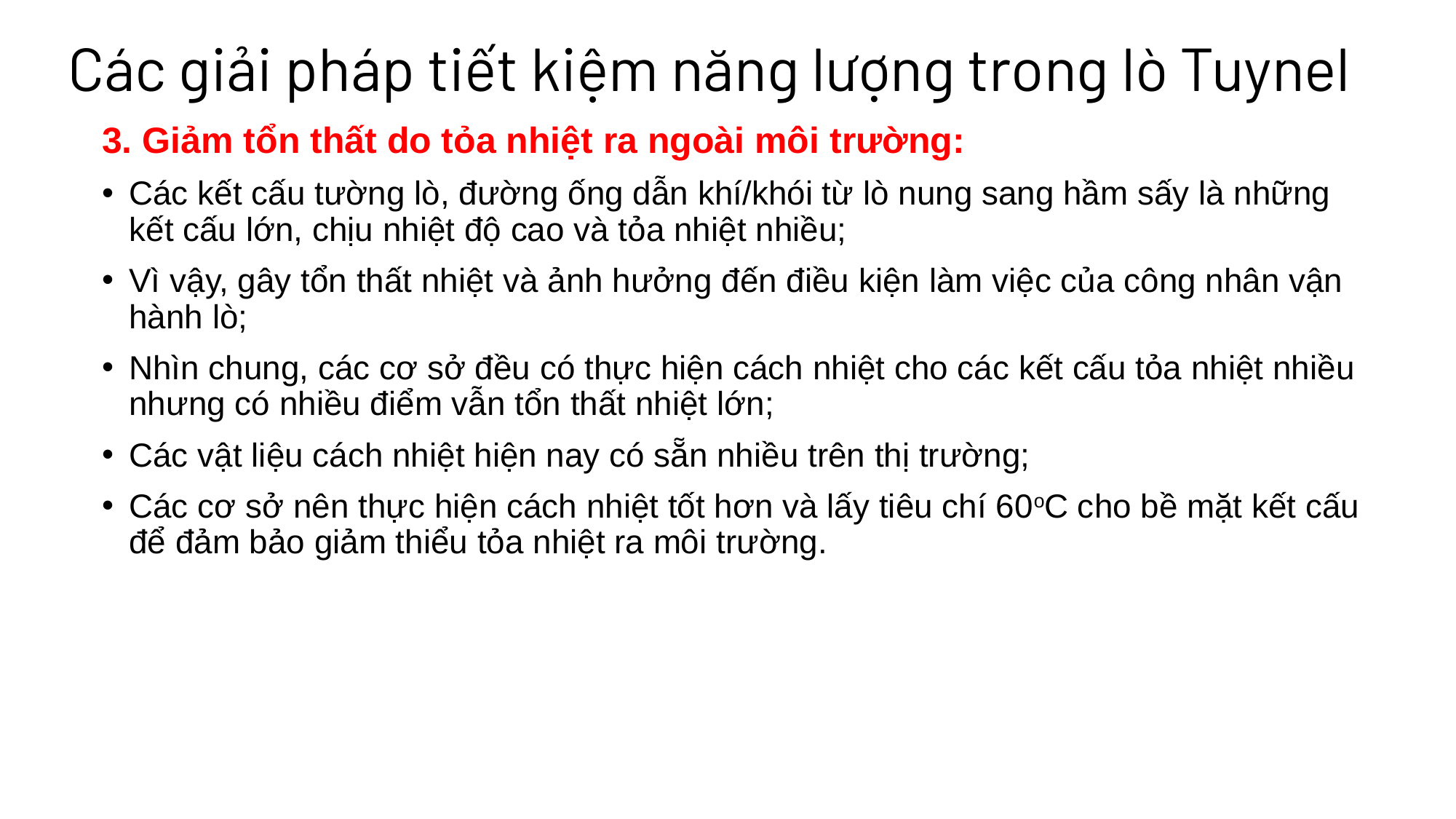

# Các giải pháp tiết kiệm năng lượng trong lò Tuynel
3. Giảm tổn thất do tỏa nhiệt ra ngoài môi trường:
Các kết cấu tường lò, đường ống dẫn khí/khói từ lò nung sang hầm sấy là những kết cấu lớn, chịu nhiệt độ cao và tỏa nhiệt nhiều;
Vì vậy, gây tổn thất nhiệt và ảnh hưởng đến điều kiện làm việc của công nhân vận hành lò;
Nhìn chung, các cơ sở đều có thực hiện cách nhiệt cho các kết cấu tỏa nhiệt nhiều nhưng có nhiều điểm vẫn tổn thất nhiệt lớn;
Các vật liệu cách nhiệt hiện nay có sẵn nhiều trên thị trường;
Các cơ sở nên thực hiện cách nhiệt tốt hơn và lấy tiêu chí 60oC cho bề mặt kết cấu để đảm bảo giảm thiểu tỏa nhiệt ra môi trường.